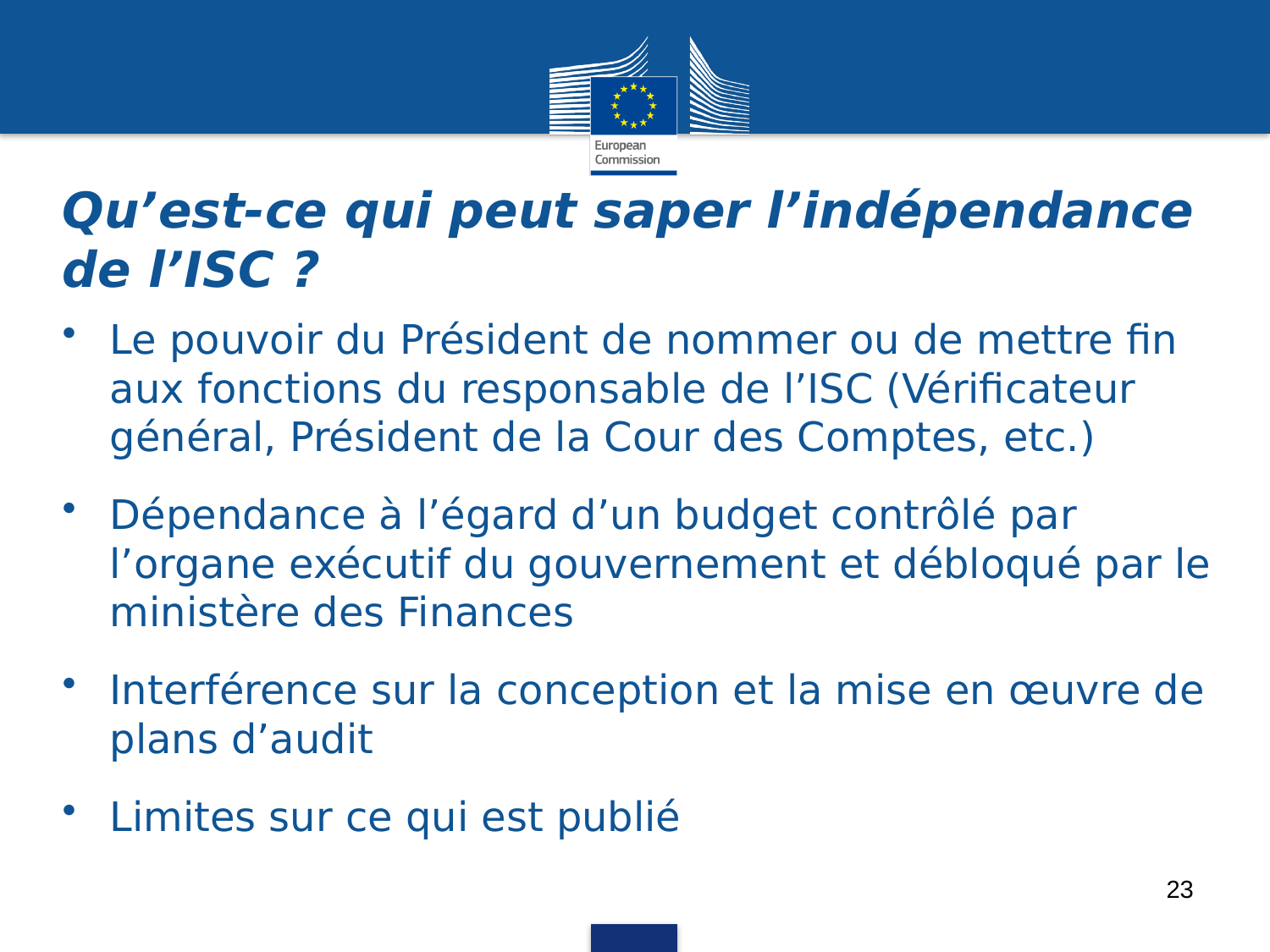

# Qu’est-ce qui peut saper l’indépendance de l’ISC ?
Le pouvoir du Président de nommer ou de mettre fin aux fonctions du responsable de l’ISC (Vérificateur général, Président de la Cour des Comptes, etc.)
Dépendance à l’égard d’un budget contrôlé par l’organe exécutif du gouvernement et débloqué par le ministère des Finances
Interférence sur la conception et la mise en œuvre de plans d’audit
Limites sur ce qui est publié

23